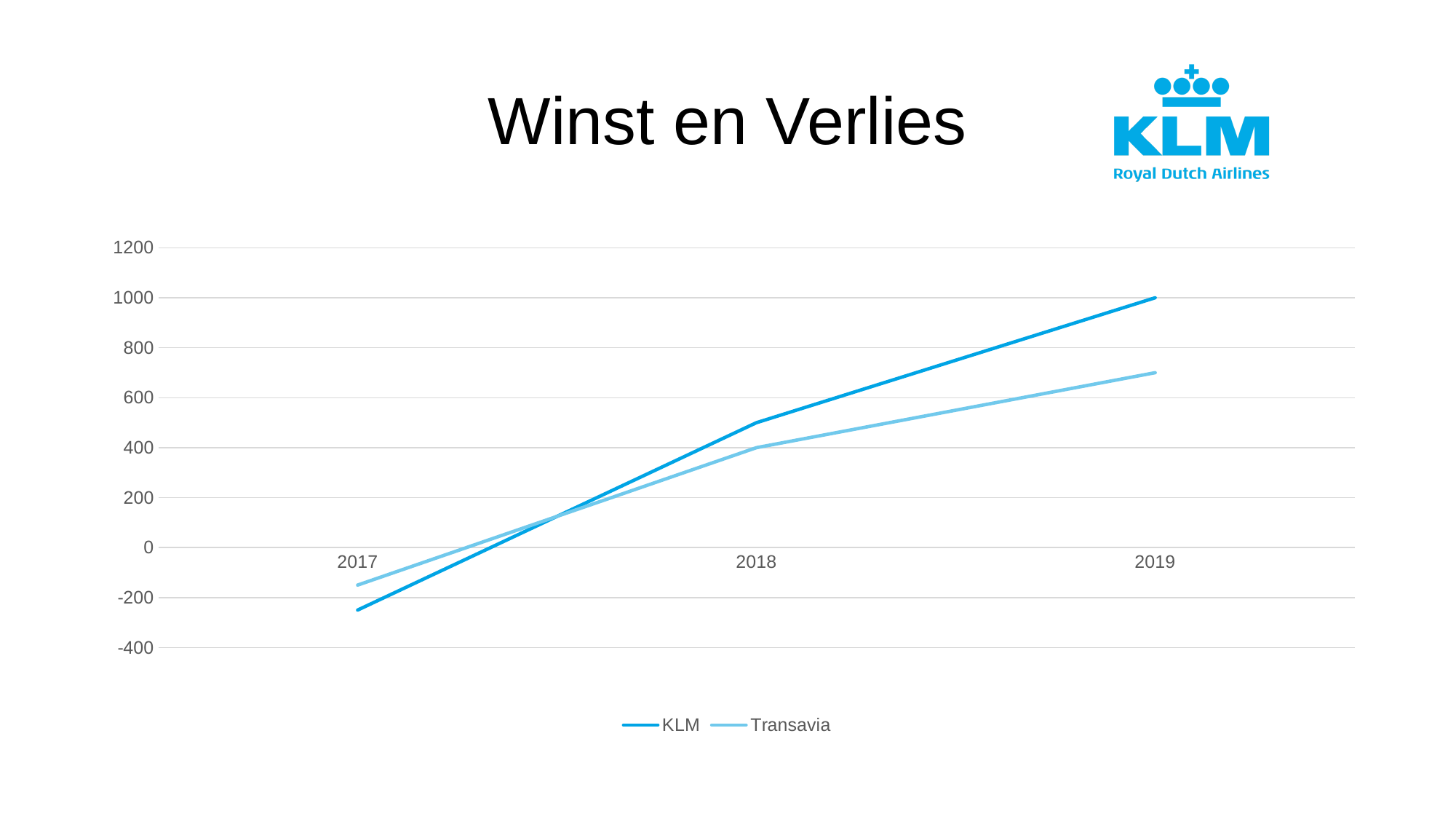

# Winst en Verlies

### Chart

| Category | KLM | Transavia |
|---|---|---|
| 2017 | -250.0 | -150.0 |
| 2018 | 500.0 | 400.0 |
| 2019 | 1000.0 | 700.0 |